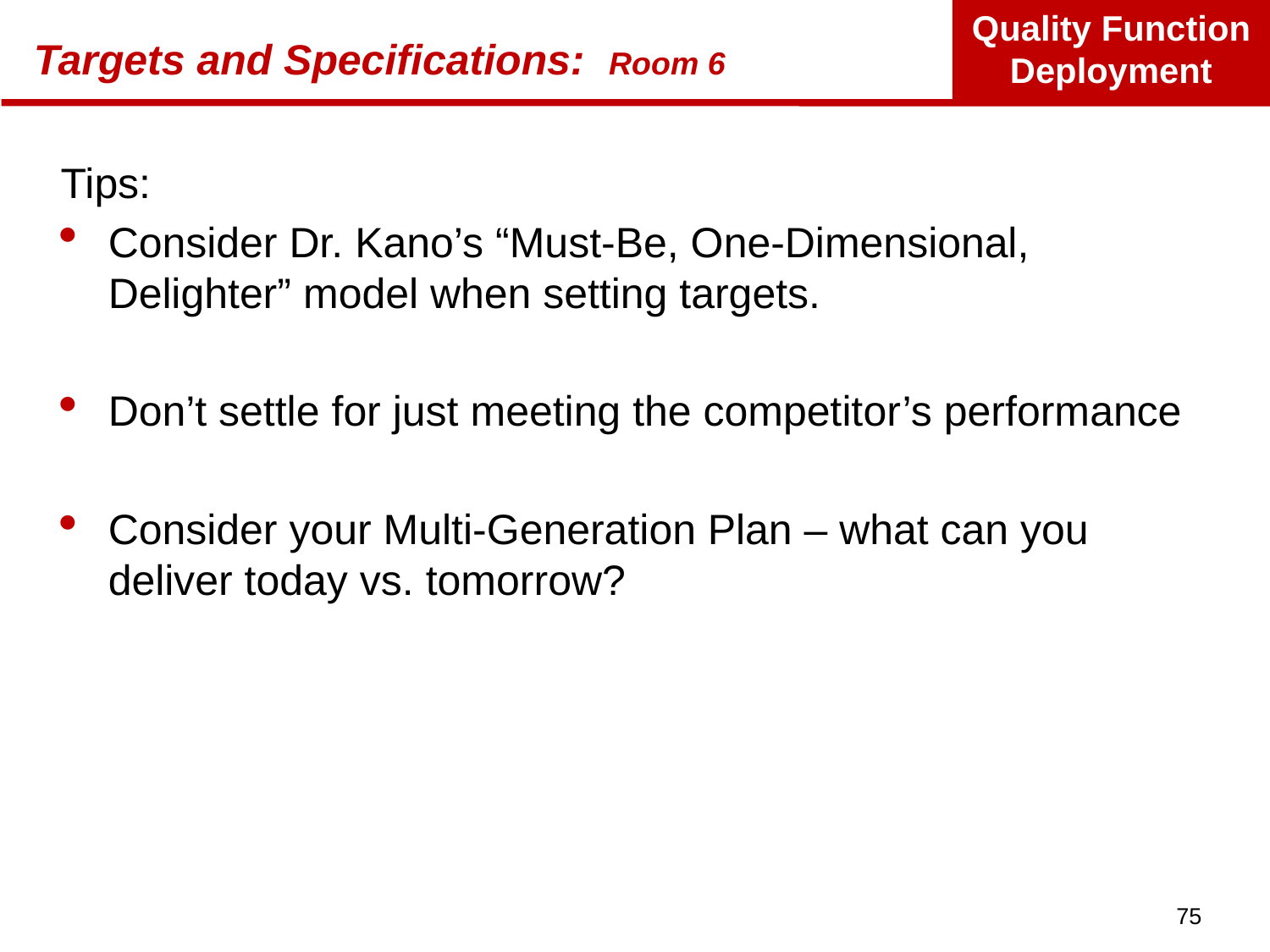

# Targets and Specifications:  Room 6
Tips:
Consider Dr. Kano’s “Must-Be, One-Dimensional, Delighter” model when setting targets.

Don’t settle for just meeting the competitor’s performance

Consider your Multi-Generation Plan – what can you deliver today vs. tomorrow?